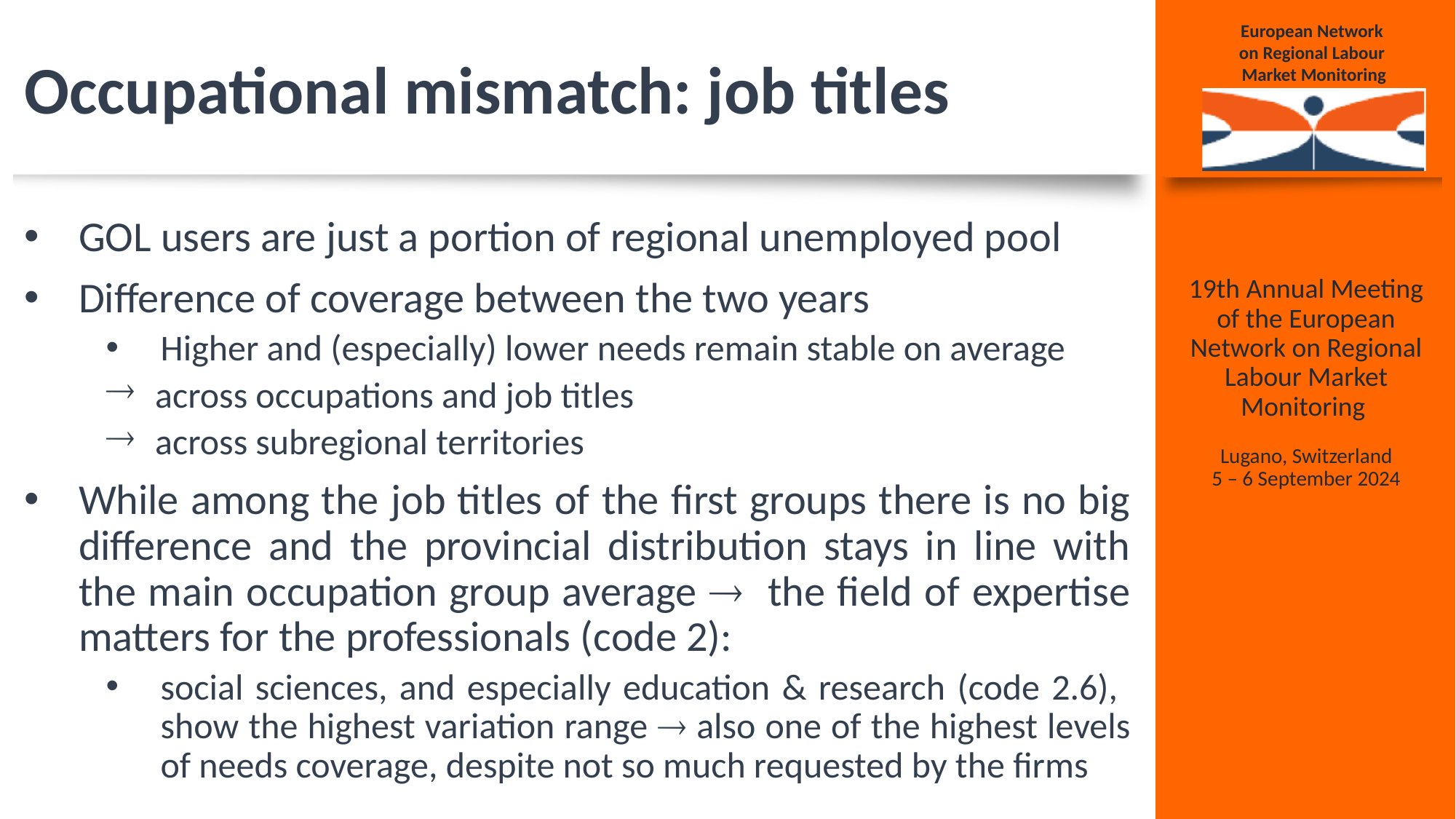

# Occupational mismatch: job titles
GOL users are just a portion of regional unemployed pool
Difference of coverage between the two years
Higher and (especially) lower needs remain stable on average
 across occupations and job titles
 across subregional territories
While among the job titles of the first groups there is no big difference and the provincial distribution stays in line with the main occupation group average →  the field of expertise matters for the professionals (code 2):
social sciences, and especially education & research (code 2.6),
show the highest variation range → also one of the highest levels of needs coverage, despite not so much requested by the firms